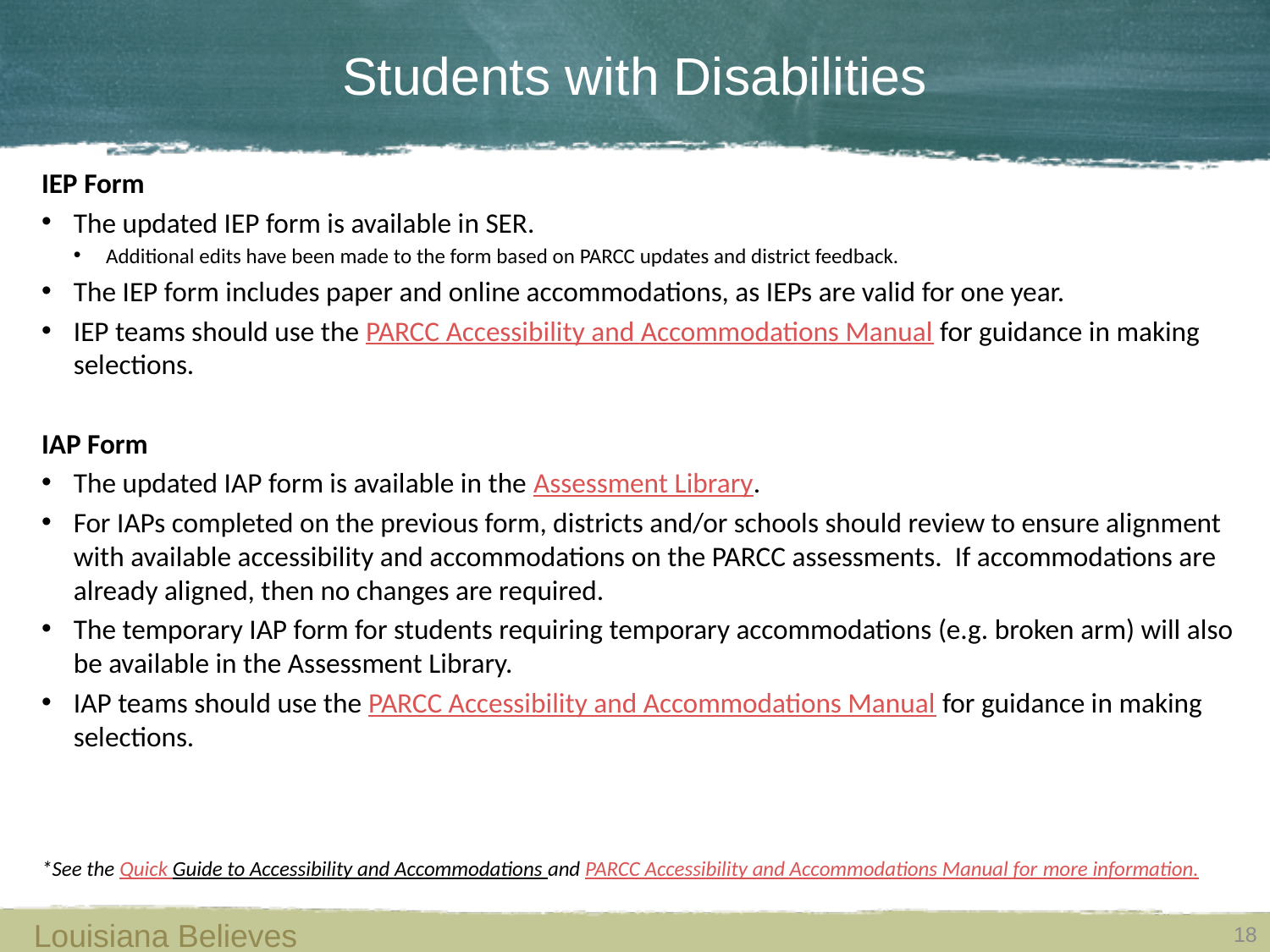

# Students with Disabilities
IEP Form
The updated IEP form is available in SER.
Additional edits have been made to the form based on PARCC updates and district feedback.
The IEP form includes paper and online accommodations, as IEPs are valid for one year.
IEP teams should use the PARCC Accessibility and Accommodations Manual for guidance in making selections.

IAP Form
The updated IAP form is available in the Assessment Library.
For IAPs completed on the previous form, districts and/or schools should review to ensure alignment with available accessibility and accommodations on the PARCC assessments.  If accommodations are already aligned, then no changes are required.
The temporary IAP form for students requiring temporary accommodations (e.g. broken arm) will also be available in the Assessment Library.
IAP teams should use the PARCC Accessibility and Accommodations Manual for guidance in making selections.

*See the Quick Guide to Accessibility and Accommodations and PARCC Accessibility and Accommodations Manual for more information.

Louisiana Believes
18